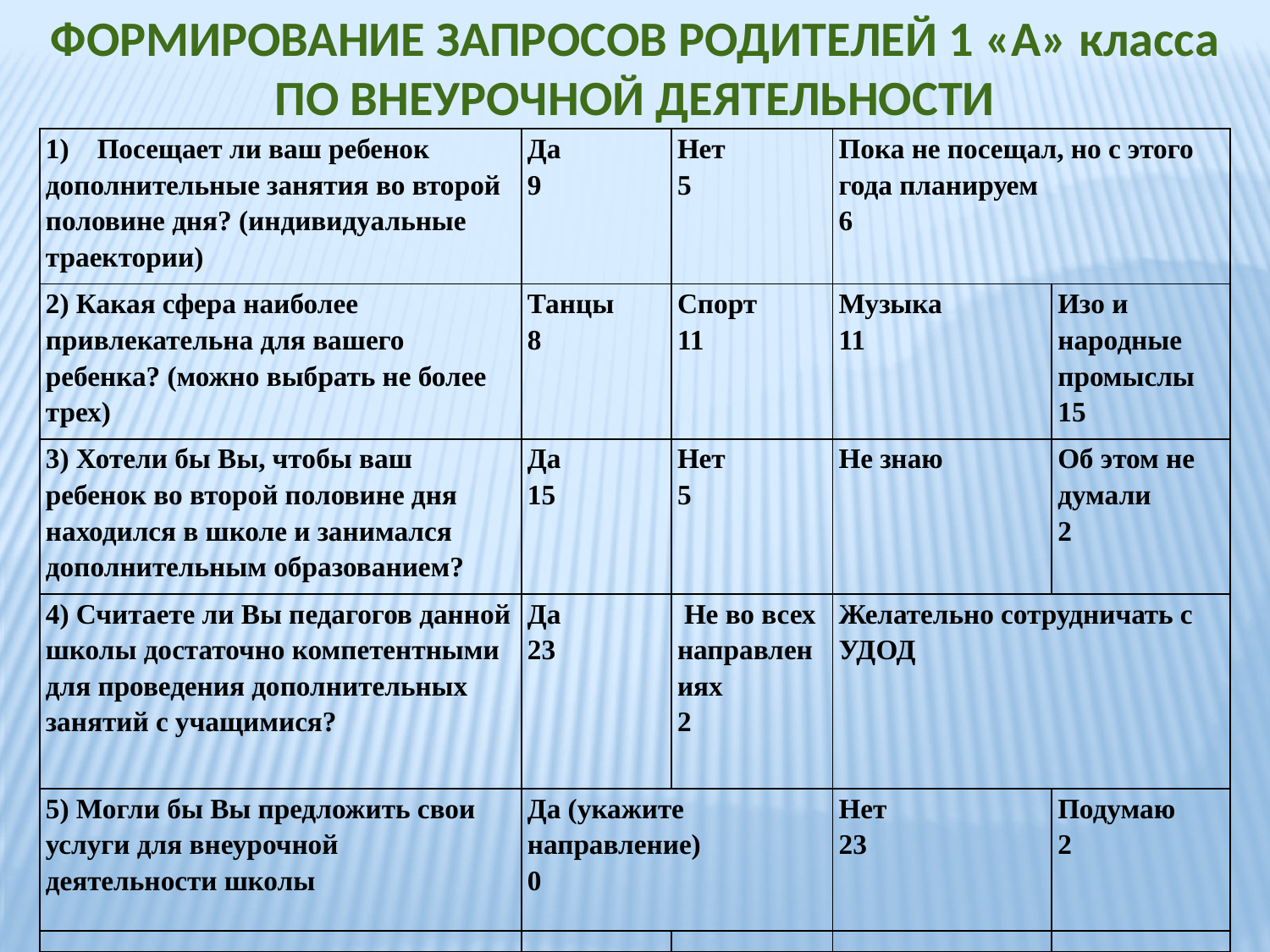

ФОРМИРОВАНИЕ ЗАПРОСОВ РОДИТЕЛЕЙ 1 «А» класса
ПО ВНЕУРОЧНОЙ ДЕЯТЕЛЬНОСТИ

| 1) Посещает ли ваш ребенок дополнительные занятия во второй половине дня? (индивидуальные траектории) | Да 9 | Нет 5 | Пока не посещал, но с этого года планируем 6 |  |
| --- | --- | --- | --- | --- |
| 2) Какая сфера наиболее привлекательна для вашего ребенка? (можно выбрать не более трех) | Танцы 8 | Спорт 11 | Музыка 11 | Изо и народные промыслы 15 |
| 3) Хотели бы Вы, чтобы ваш ребенок во второй половине дня находился в школе и занимался дополнительным образованием? | Да 15 | Нет 5 | Не знаю | Об этом не думали 2 |
| 4) Считаете ли Вы педагогов данной школы достаточно компетентными для проведения дополнительных занятий с учащимися? | Да 23 | Не во всех направлениях 2 | Желательно сотрудничать с УДОД |  |
| 5) Могли бы Вы предложить свои услуги для внеурочной деятельности школы | Да (укажите направление) 0 |  | Нет 23 | Подумаю 2 |
|  |  |  |  |  |